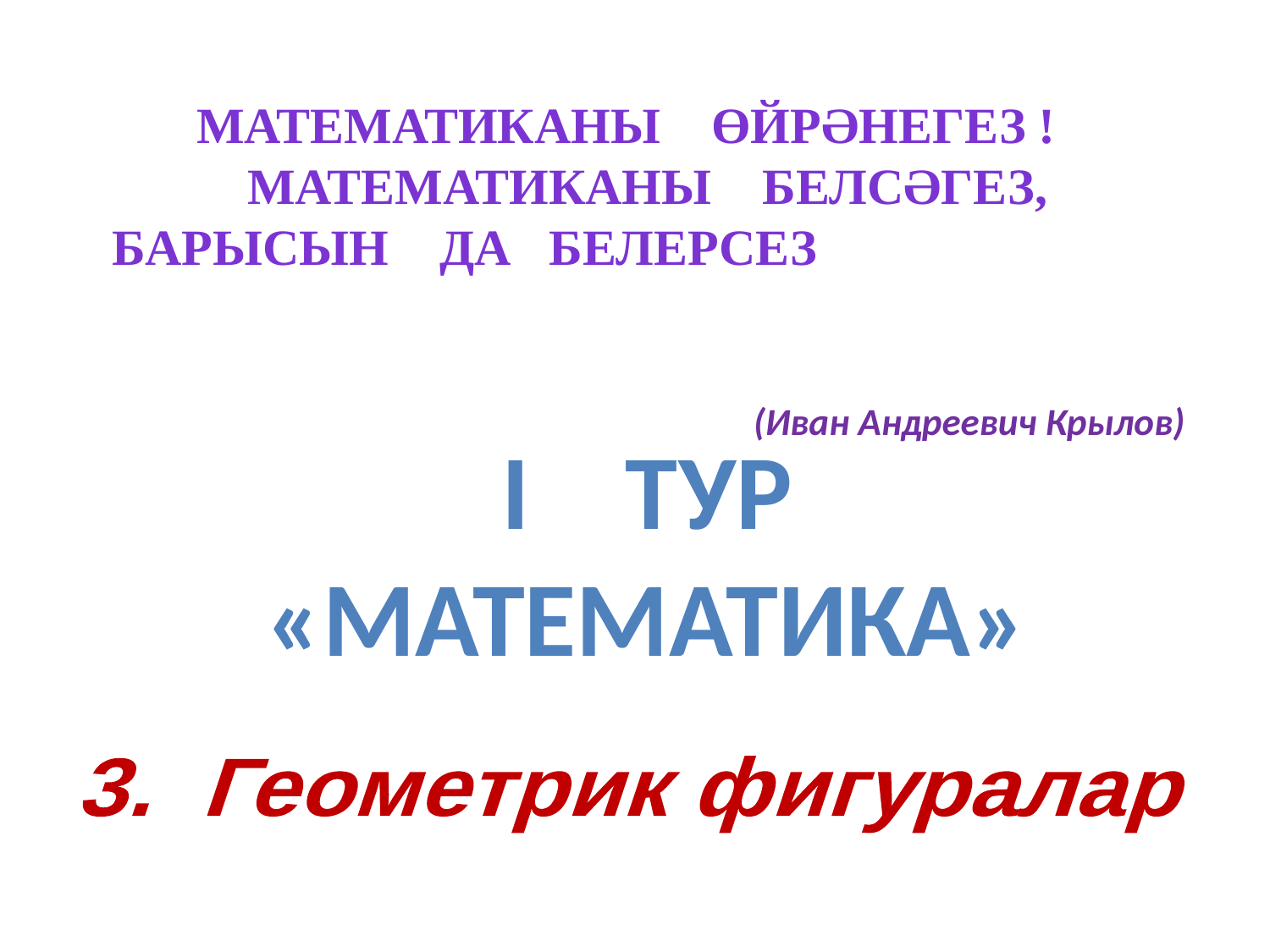

Математиканы    өйрәнегез ! Математиканы    белсәгез, барысын    да   белерсез

(Иван Андреевич Крылов)

# I    тур «математика»
3.  Геометрик фигуралар